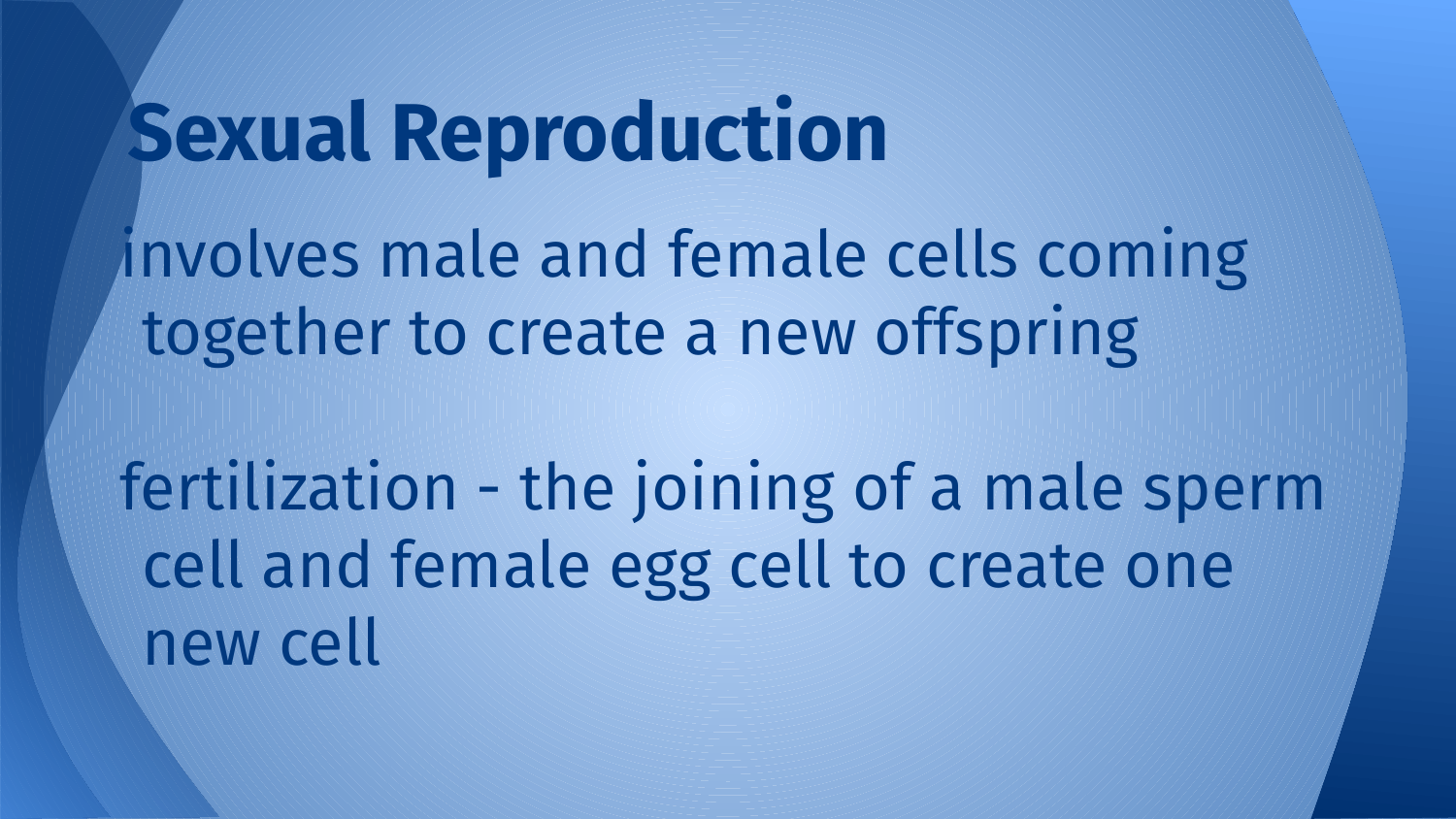

# Sexual Reproduction
involves male and female cells coming together to create a new offspring

fertilization - the joining of a male sperm cell and female egg cell to create one new cell